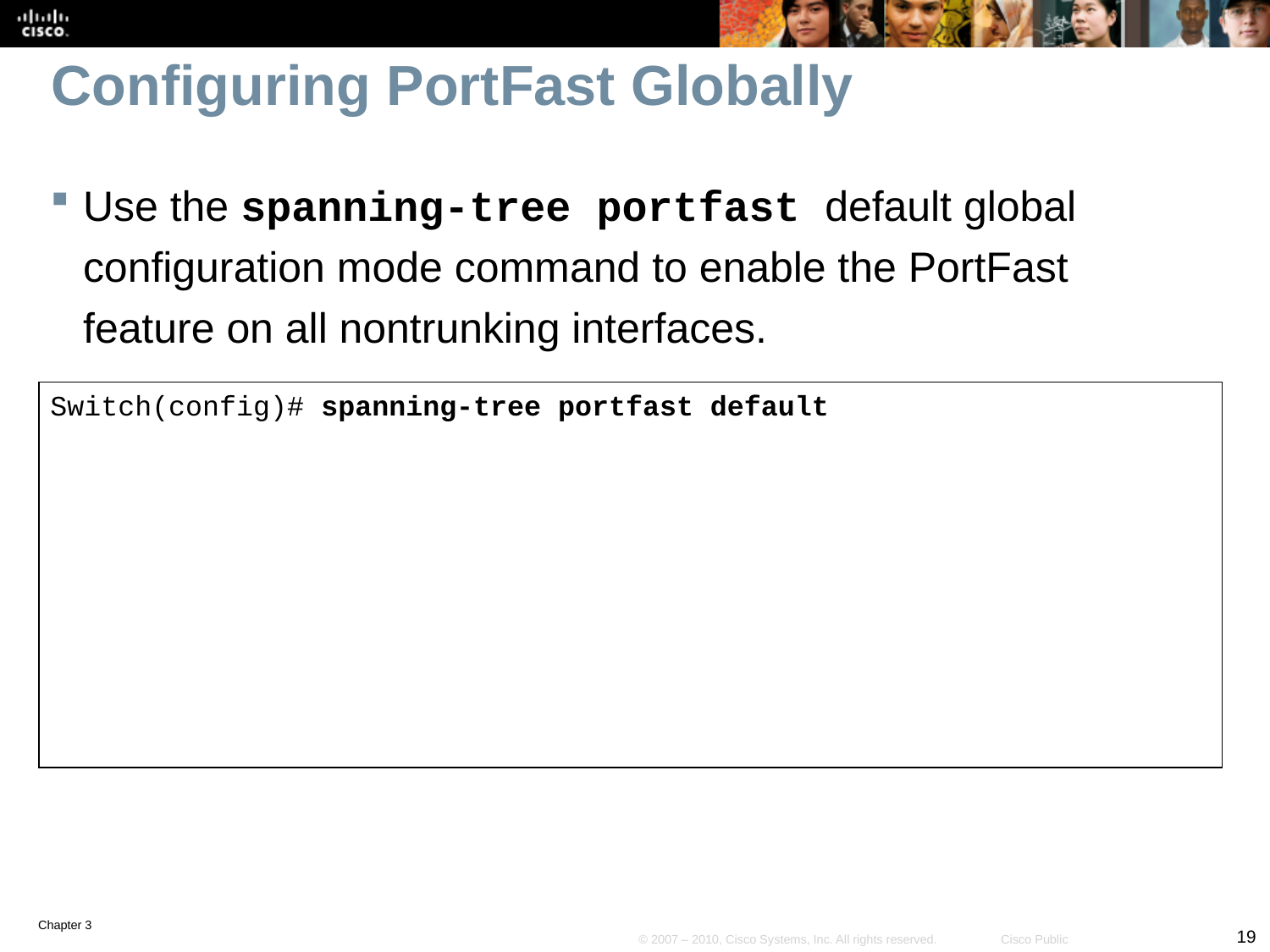

# Configuring PortFast Globally
Use the spanning-tree portfast default global configuration mode command to enable the PortFast feature on all nontrunking interfaces.

Switch(config)# spanning-tree portfast default